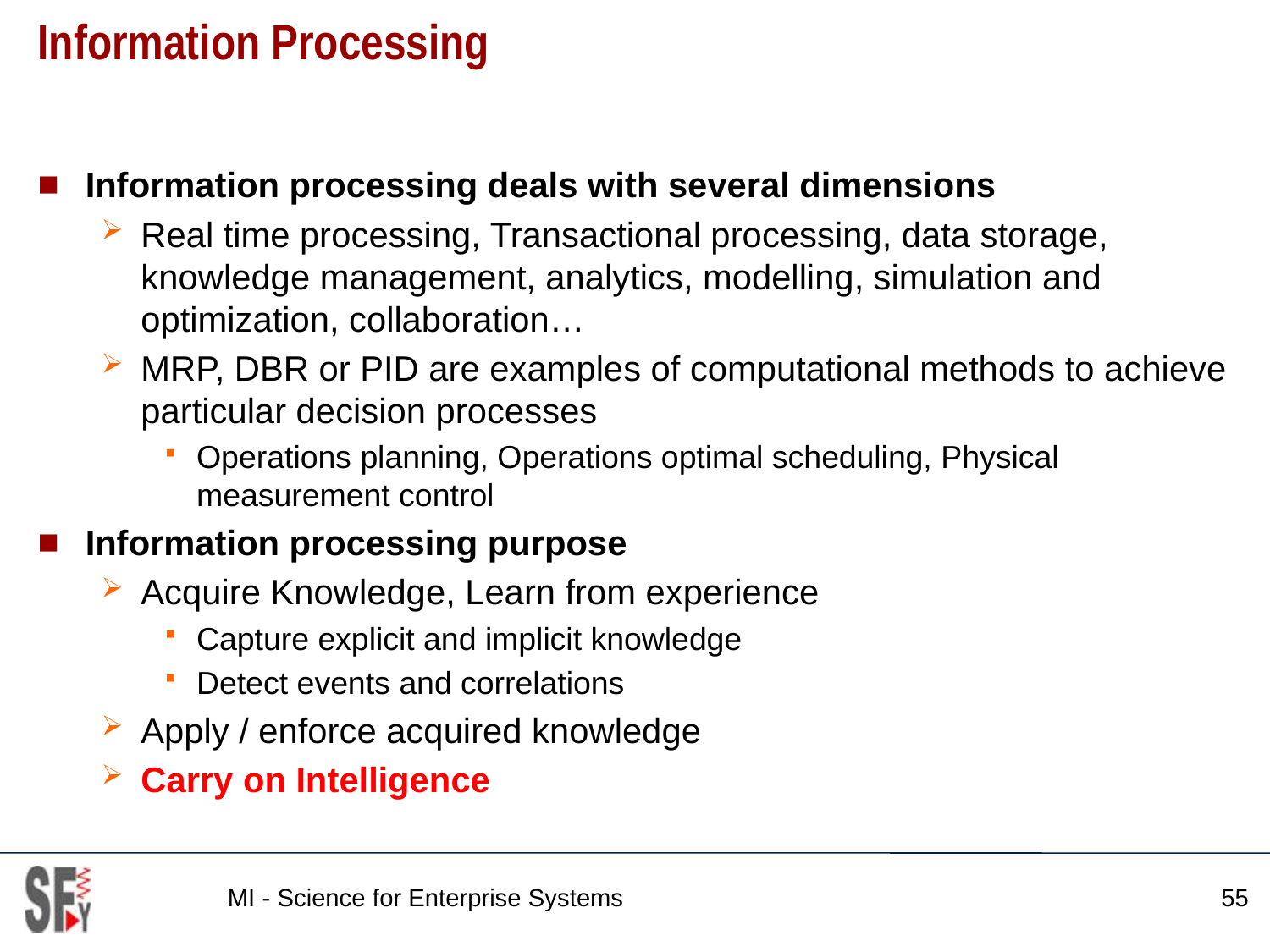

# Information Processing
Information processing deals with several dimensions
Real time processing, Transactional processing, data storage, knowledge management, analytics, modelling, simulation and optimization, collaboration…
MRP, DBR or PID are examples of computational methods to achieve particular decision processes
Operations planning, Operations optimal scheduling, Physical measurement control
Information processing purpose
Acquire Knowledge, Learn from experience
Capture explicit and implicit knowledge
Detect events and correlations
Apply / enforce acquired knowledge
Carry on Intelligence

MI - Science for Enterprise Systems
55